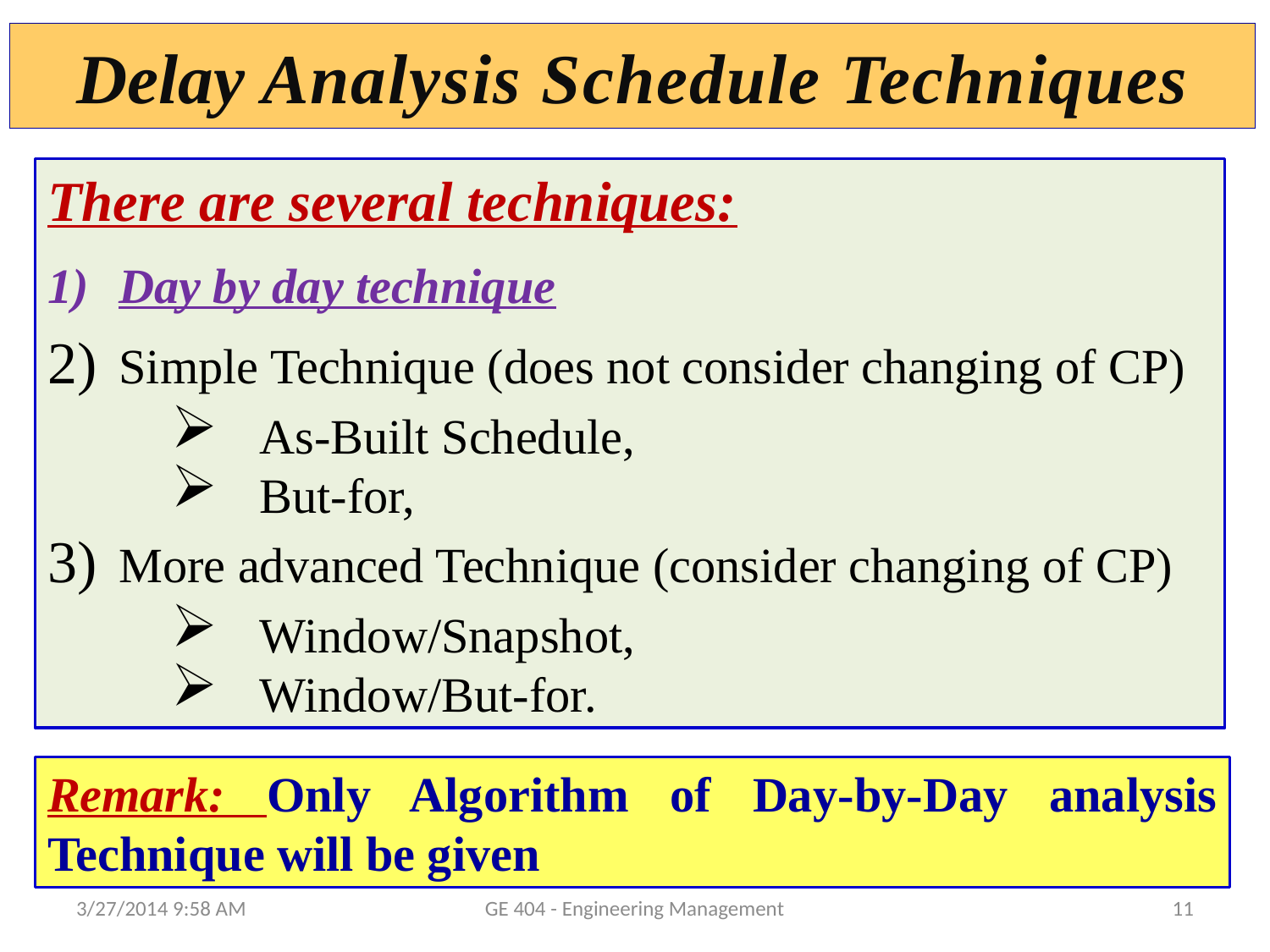

# Delay Analysis Schedule Techniques
There are several techniques:
Day by day technique
Simple Technique (does not consider changing of CP)
As-Built Schedule,
But-for,
More advanced Technique (consider changing of CP)
Window/Snapshot,
Window/But-for.
Remark: Only Algorithm of Day-by-Day analysis Technique will be given
3/27/2014 9:58 AM
GE 404 - Engineering Management
11